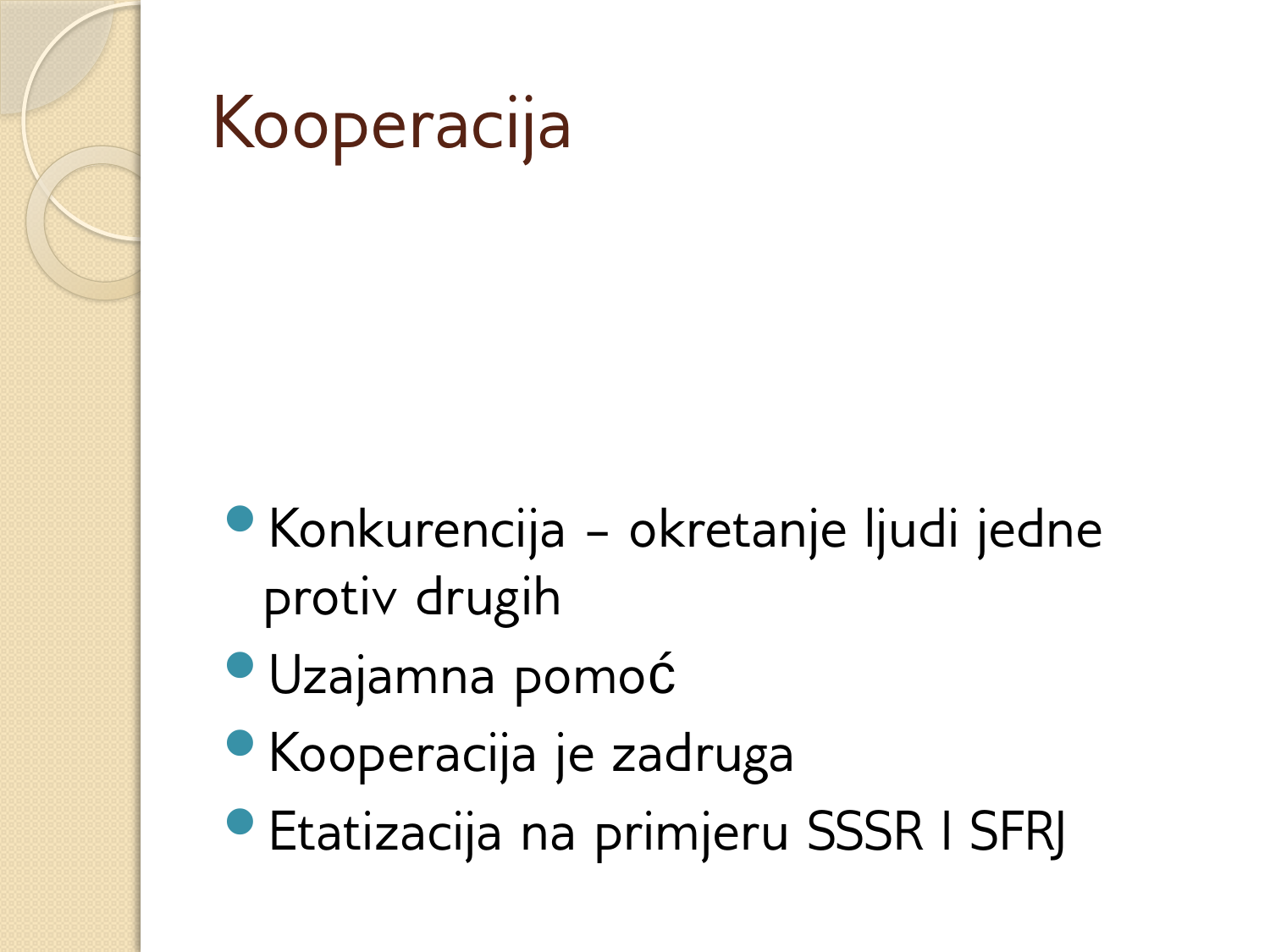

# Kooperacija
Konkurencija – okretanje ljudi jedne protiv drugih
Uzajamna pomoć
Kooperacija je zadruga
Etatizacija na primjeru SSSR I SFRJ